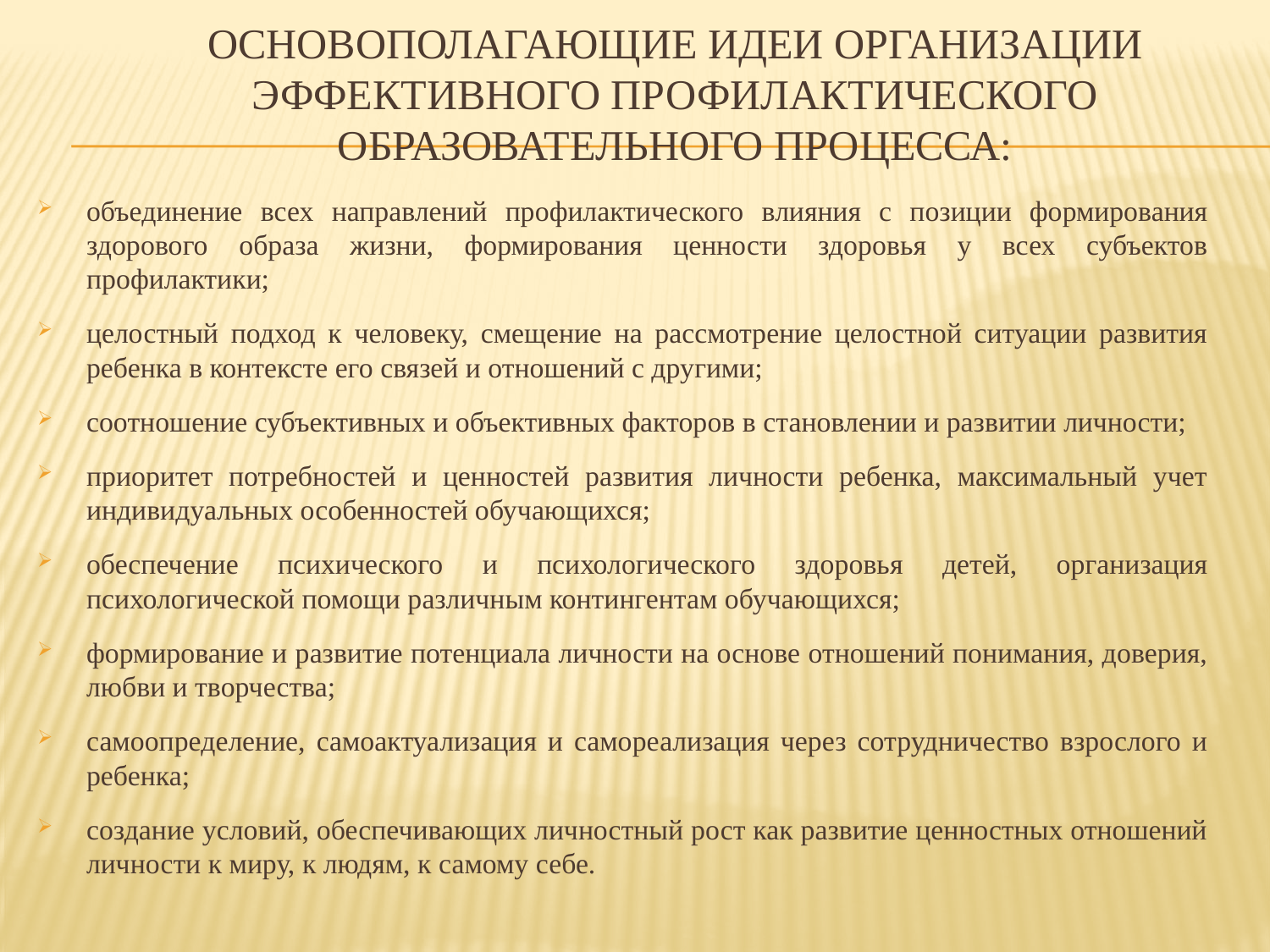

# Основополагающие идеи организации эффективного профилактического образовательного процесса:
объединение всех направлений профилактического влияния с позиции формирования здорового образа жизни, формирования ценности здоровья у всех субъектов профилактики;
целостный подход к человеку, смещение на рассмотрение целостной ситуации развития ребенка в контексте его связей и отношений с другими;
соотношение субъективных и объективных факторов в становлении и развитии личности;
приоритет потребностей и ценностей развития личности ребенка, максимальный учет индивидуальных особенностей обучающихся;
обеспечение психического и психологического здоровья детей, организация психологической помощи различным контингентам обучающихся;
формирование и развитие потенциала личности на основе отношений понимания, доверия, любви и творчества;
самоопределение, самоактуализация и самореализация через сотрудничество взрослого и ребенка;
создание условий, обеспечивающих личностный рост как развитие ценностных отношений личности к миру, к людям, к самому себе.